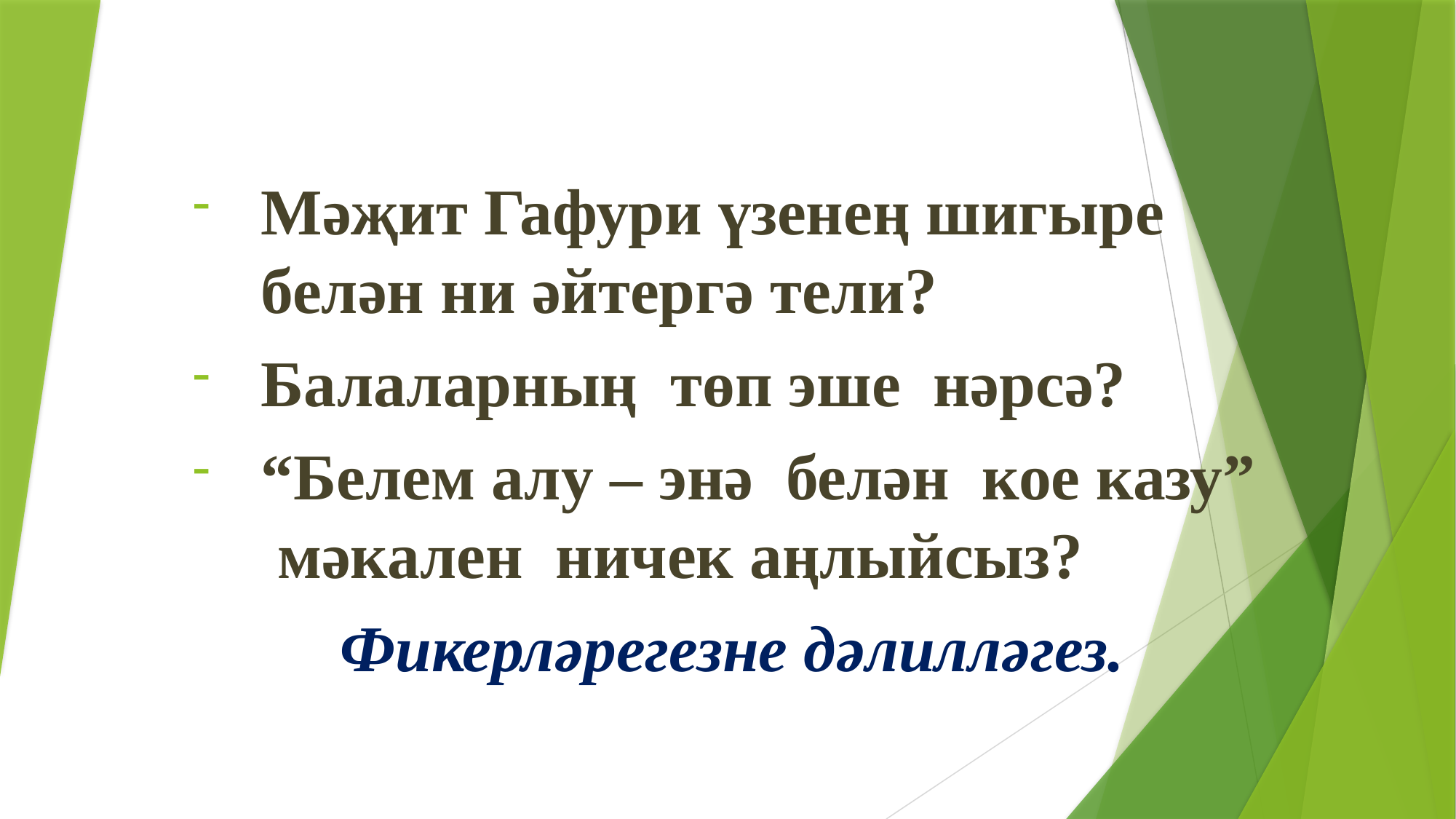

#

Мәҗит Гафури үзенең шигыре белән ни әйтергә тели?
Балаларның  төп эше  нәрсә?
“Белем алу – энә  белән  кое казу”  мәкален  ничек аңлыйсыз?
         Фикерләрегезне дәлилләгез.